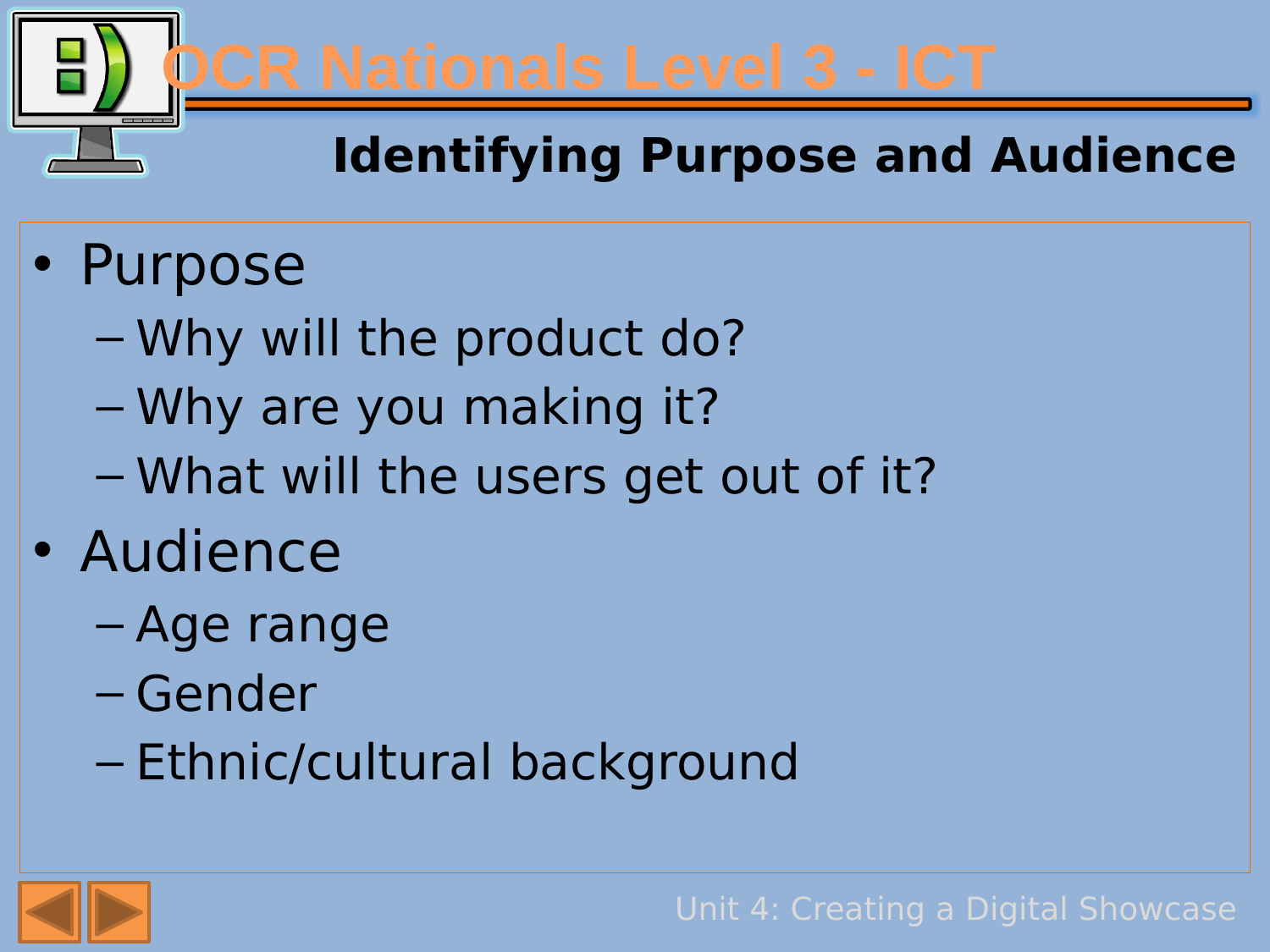

# Identifying Purpose and Audience
Purpose
Why will the product do?
Why are you making it?
What will the users get out of it?
Audience
Age range
Gender
Ethnic/cultural background